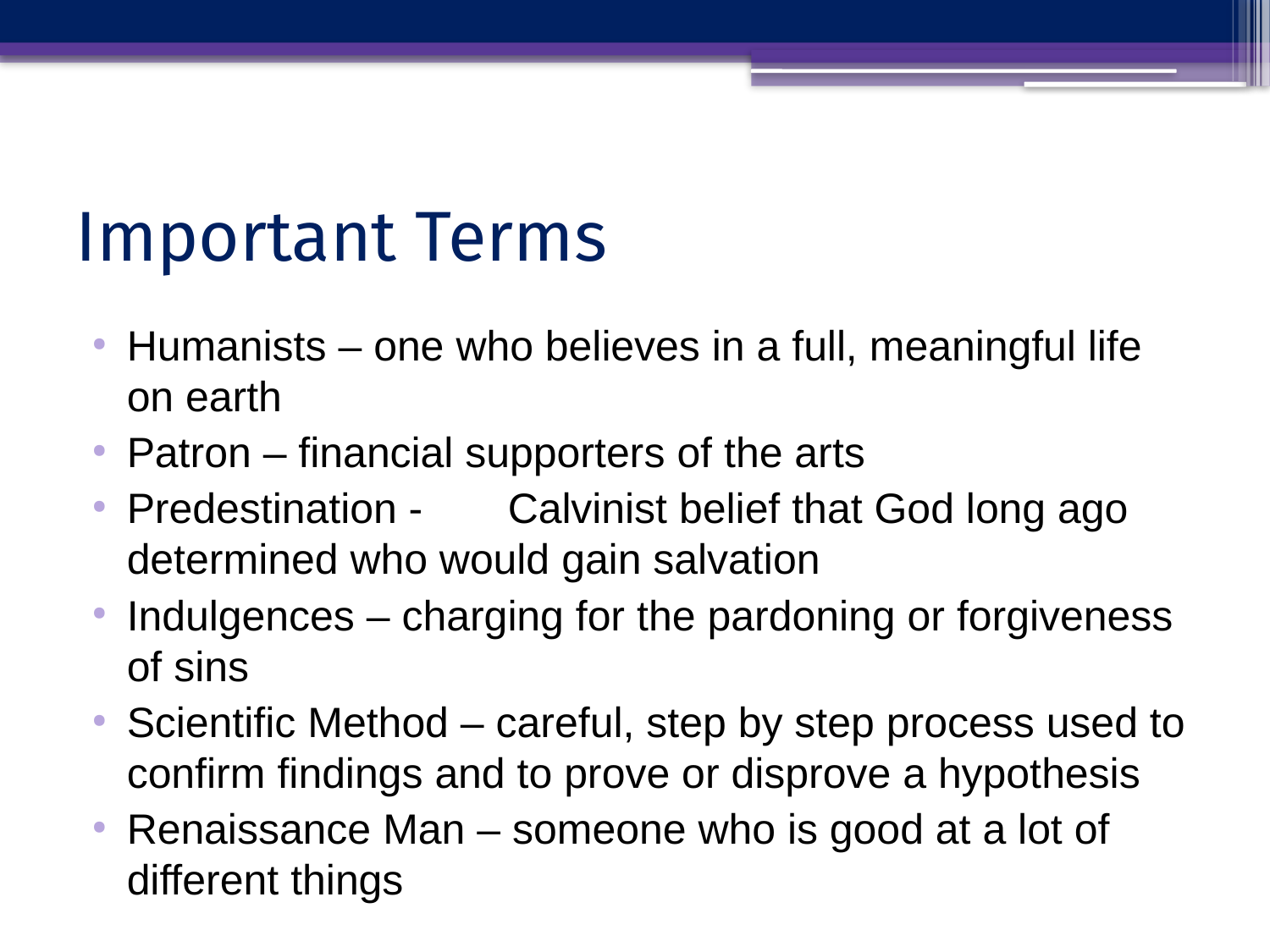

# Important Terms
Humanists – one who believes in a full, meaningful life on earth
Patron – financial supporters of the arts
Predestination - 	Calvinist belief that God long ago determined who would gain salvation
Indulgences – charging for the pardoning or forgiveness of sins
Scientific Method – careful, step by step process used to confirm findings and to prove or disprove a hypothesis
Renaissance Man – someone who is good at a lot of different things